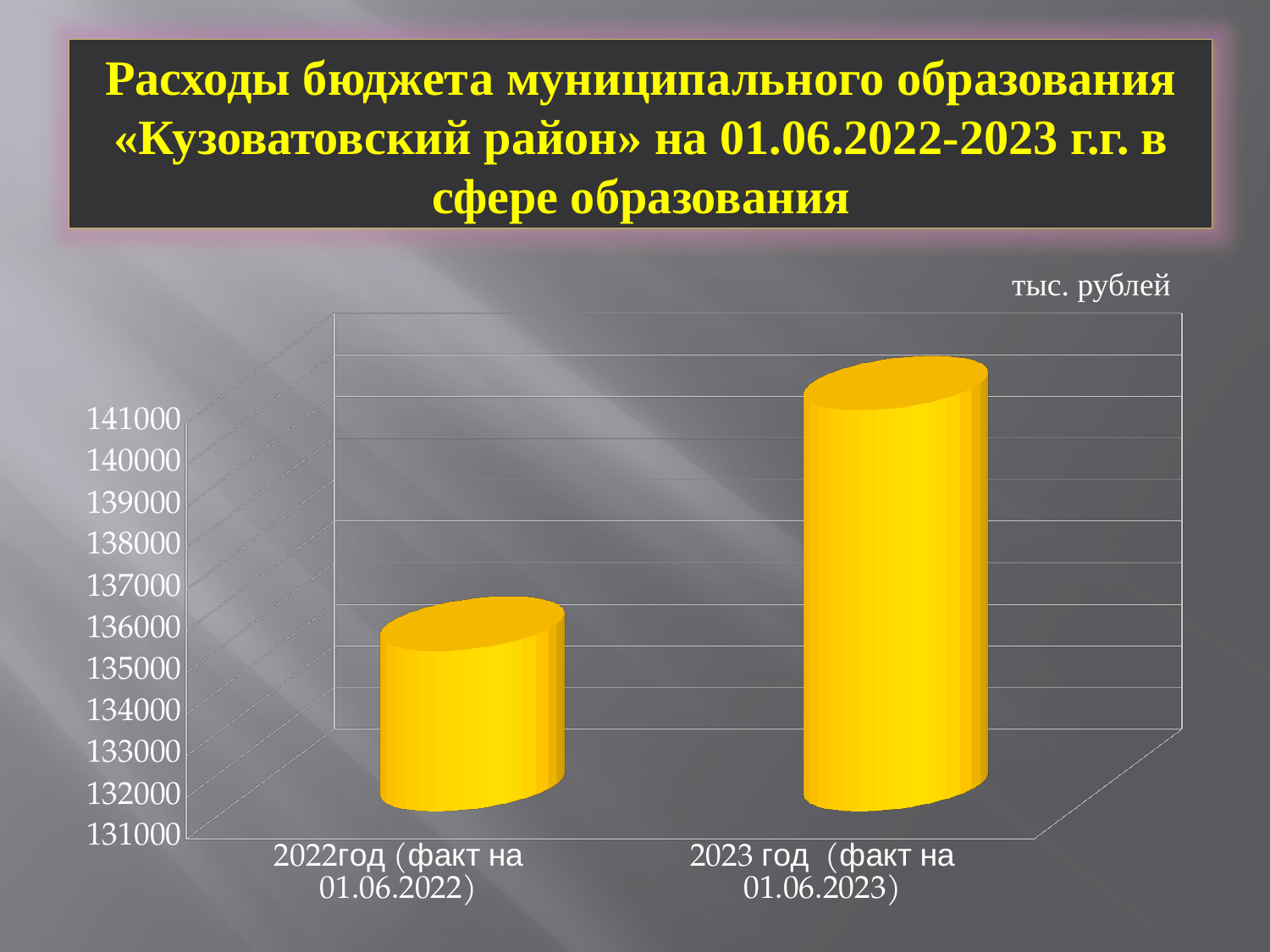

Расходы бюджета муниципального образования «Кузоватовский район» на 01.06.2022-2023 г.г. в сфере образования
тыс. рублей

[unsupported chart]